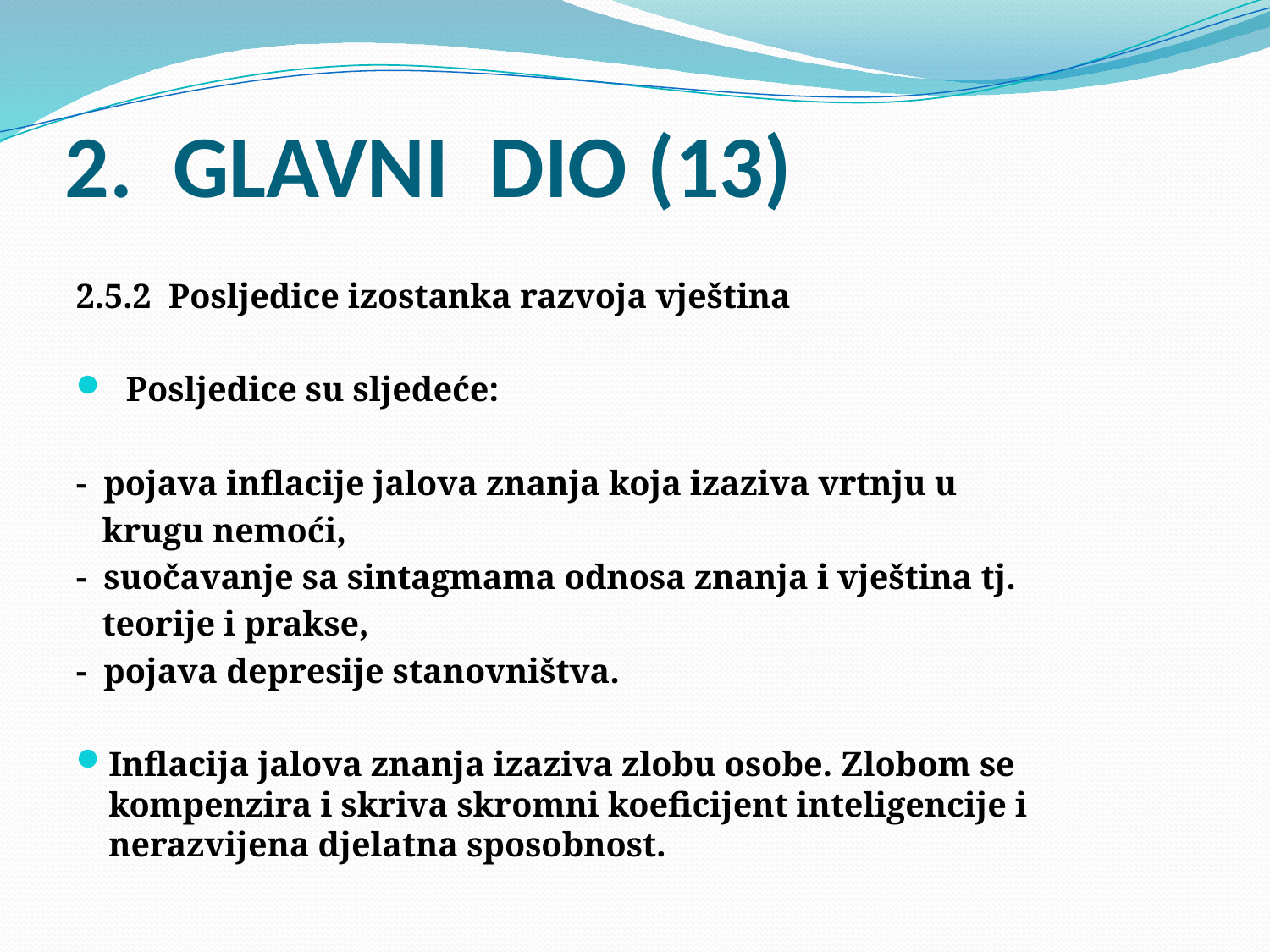

# 2.  GLAVNI  DIO (13)
2.5.2  Posljedice izostanka razvoja vještina

  Posljedice su sljedeće:

-  pojava inflacije jalova znanja koja izaziva vrtnju u
   krugu nemoći,
-  suočavanje sa sintagmama odnosa znanja i vještina tj.
   teorije i prakse,
-  pojava depresije stanovništva.

Inflacija jalova znanja izaziva zlobu osobe. Zlobom se kompenzira i skriva skromni koeficijent inteligencije i nerazvijena djelatna sposobnost.